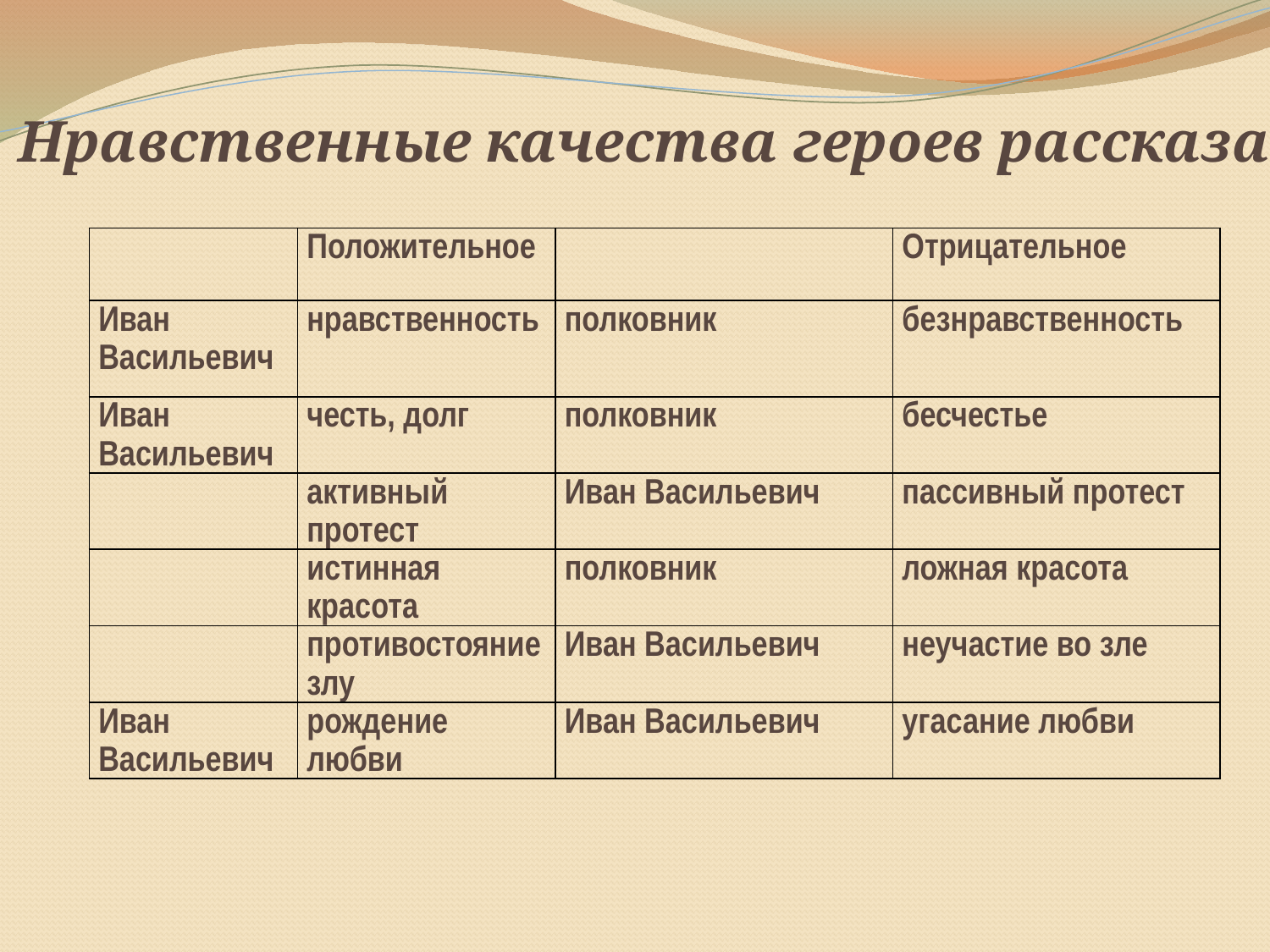

Нравственные качества героев рассказа
|  | Положительное |  | Отрицательное |
| --- | --- | --- | --- |
| Иван Васильевич | нравственность | полковник | безнравственность |
| Иван Васильевич | честь, долг | полковник | бесчестье |
|  | активный протест | Иван Васильевич | пассивный протест |
|  | истинная красота | полковник | ложная красота |
|  | противостояние злу | Иван Васильевич | неучастие во зле |
| Иван Васильевич | рождение любви | Иван Васильевич | угасание любви |